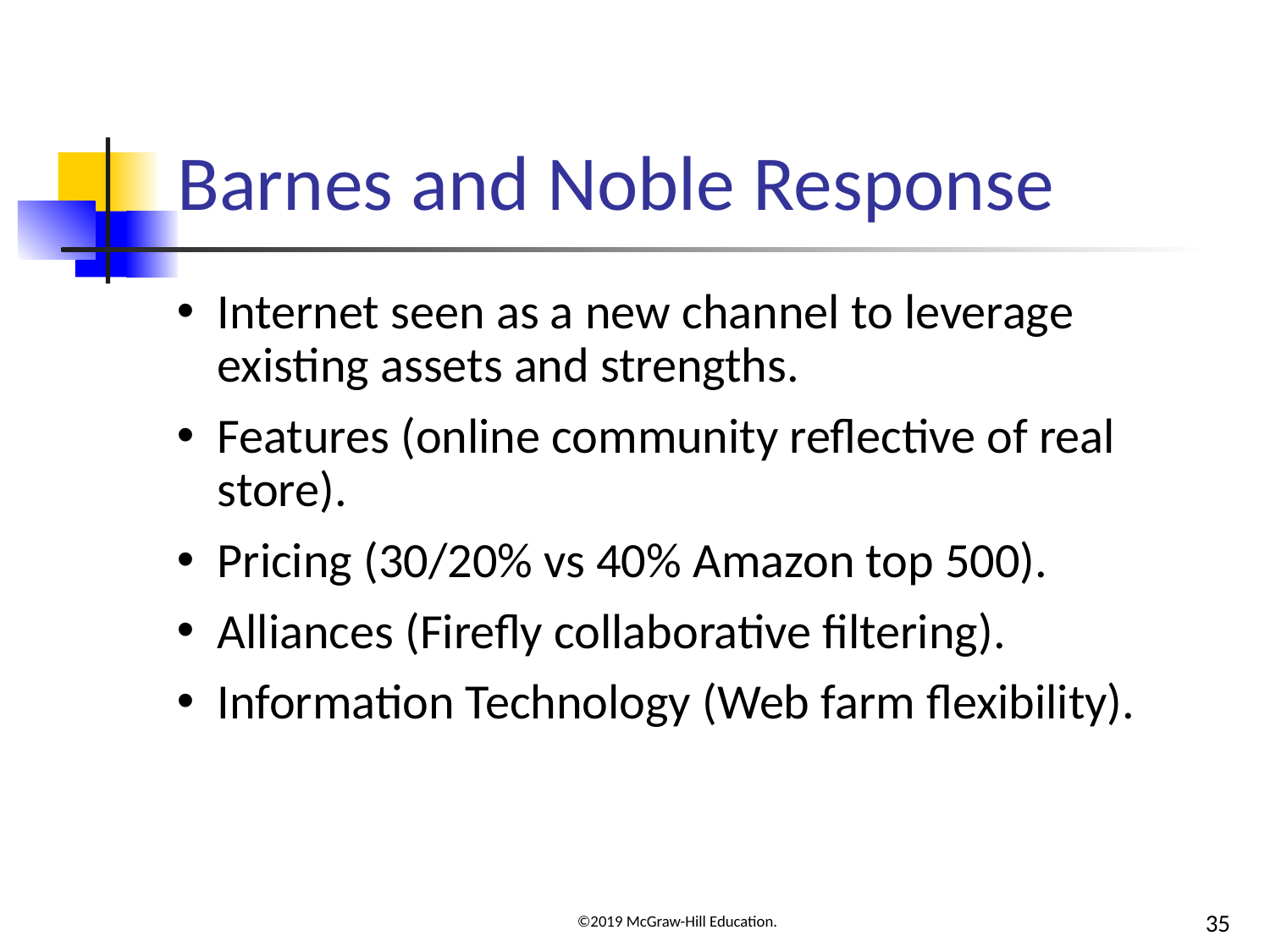

# Barnes and Noble Response
Internet seen as a new channel to leverage existing assets and strengths.
Features (online community reflective of real store).
Pricing (30/20% vs 40% Amazon top 500).
Alliances (Firefly collaborative filtering).
Information Technology (Web farm flexibility).